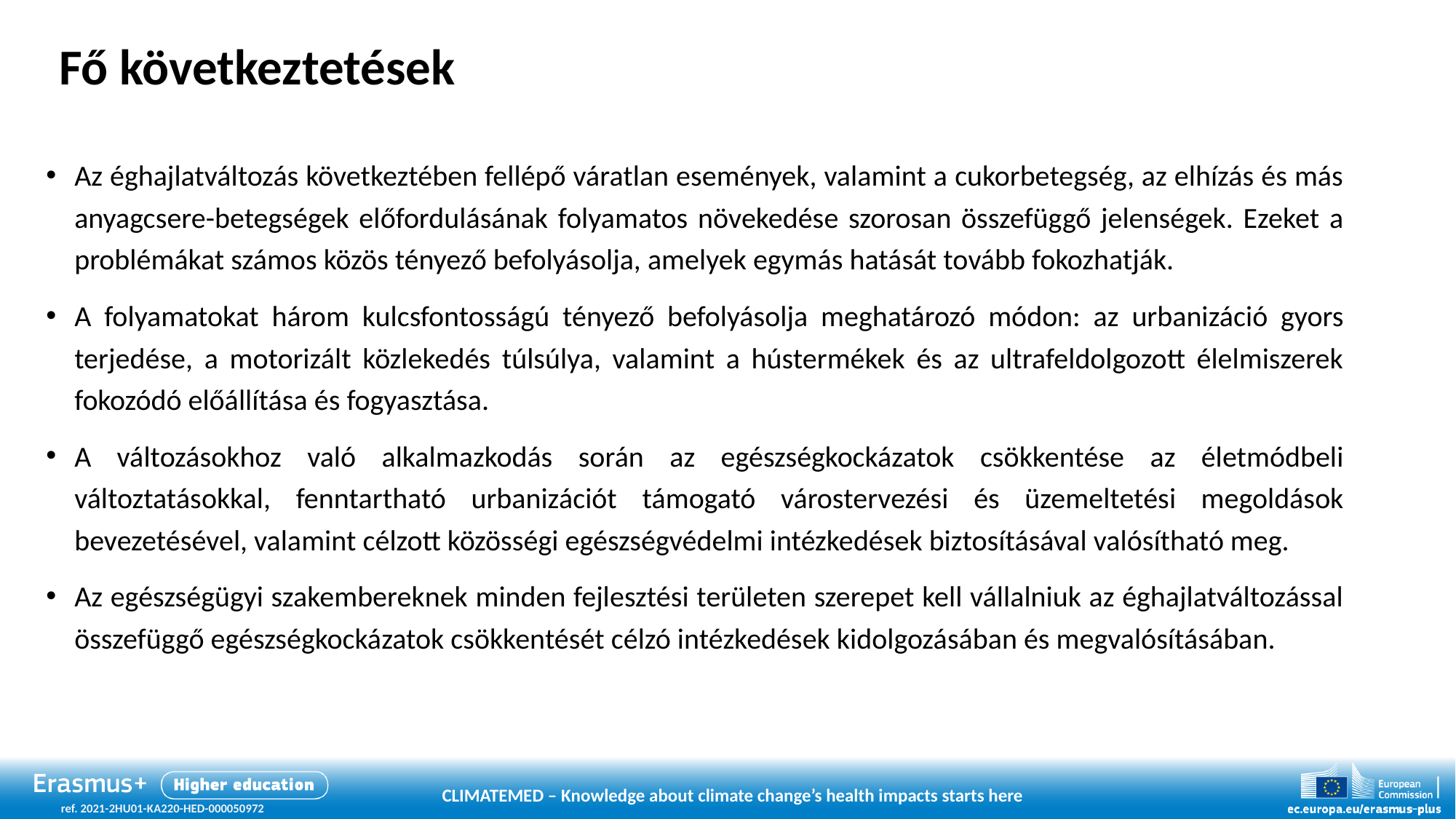

# Fő következtetések
Az éghajlatváltozás következtében fellépő váratlan események, valamint a cukorbetegség, az elhízás és más anyagcsere-betegségek előfordulásának folyamatos növekedése szorosan összefüggő jelenségek. Ezeket a problémákat számos közös tényező befolyásolja, amelyek egymás hatását tovább fokozhatják.
A folyamatokat három kulcsfontosságú tényező befolyásolja meghatározó módon: az urbanizáció gyors terjedése, a motorizált közlekedés túlsúlya, valamint a hústermékek és az ultrafeldolgozott élelmiszerek fokozódó előállítása és fogyasztása.
A változásokhoz való alkalmazkodás során az egészségkockázatok csökkentése az életmódbeli változtatásokkal, fenntartható urbanizációt támogató várostervezési és üzemeltetési megoldások bevezetésével, valamint célzott közösségi egészségvédelmi intézkedések biztosításával valósítható meg.
Az egészségügyi szakembereknek minden fejlesztési területen szerepet kell vállalniuk az éghajlatváltozással összefüggő egészségkockázatok csökkentését célzó intézkedések kidolgozásában és megvalósításában.